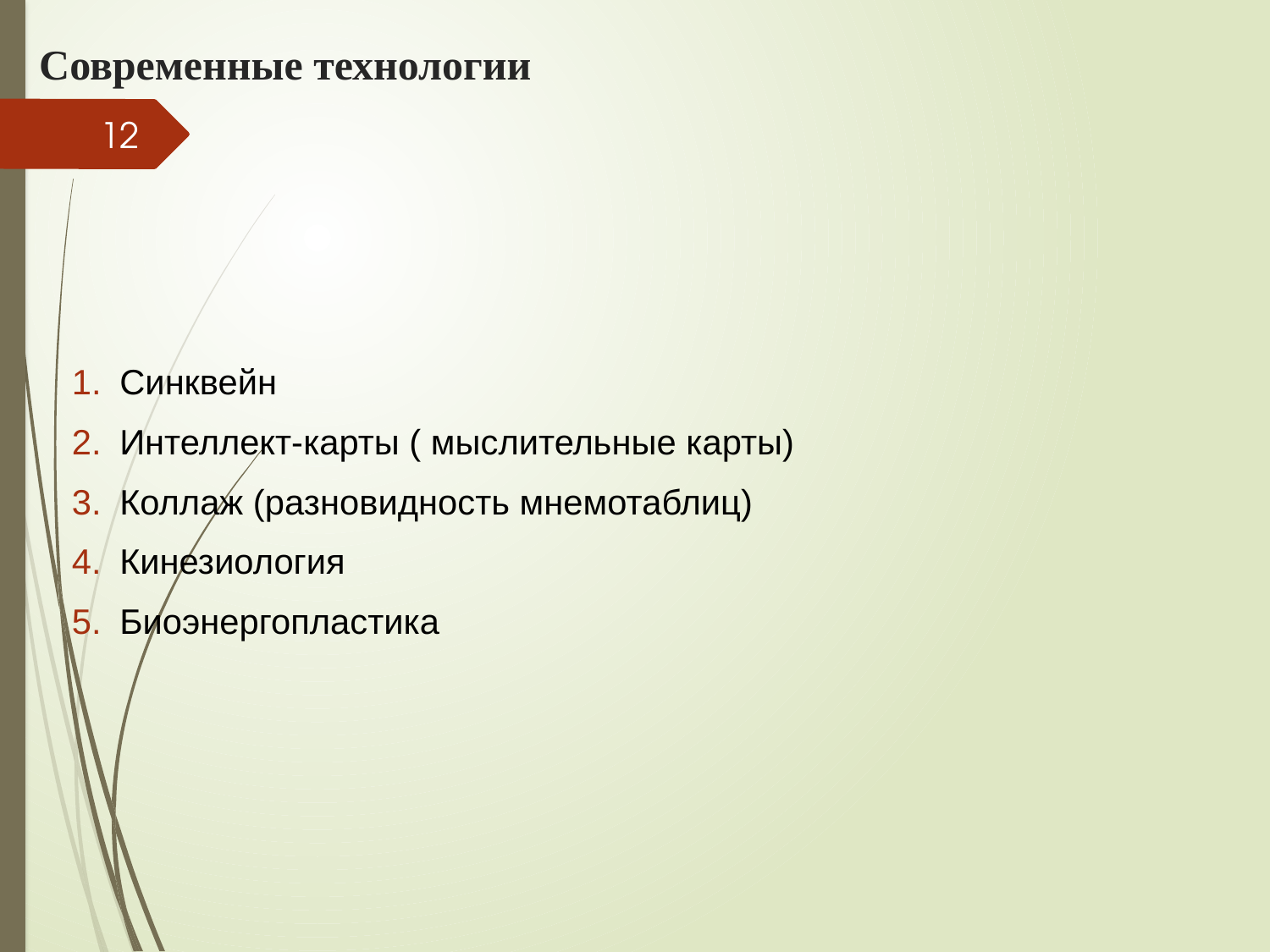

# Современные технологии
12
Синквейн
Интеллект-карты ( мыслительные карты)
Коллаж (разновидность мнемотаблиц)
Кинезиология
Биоэнергопластика